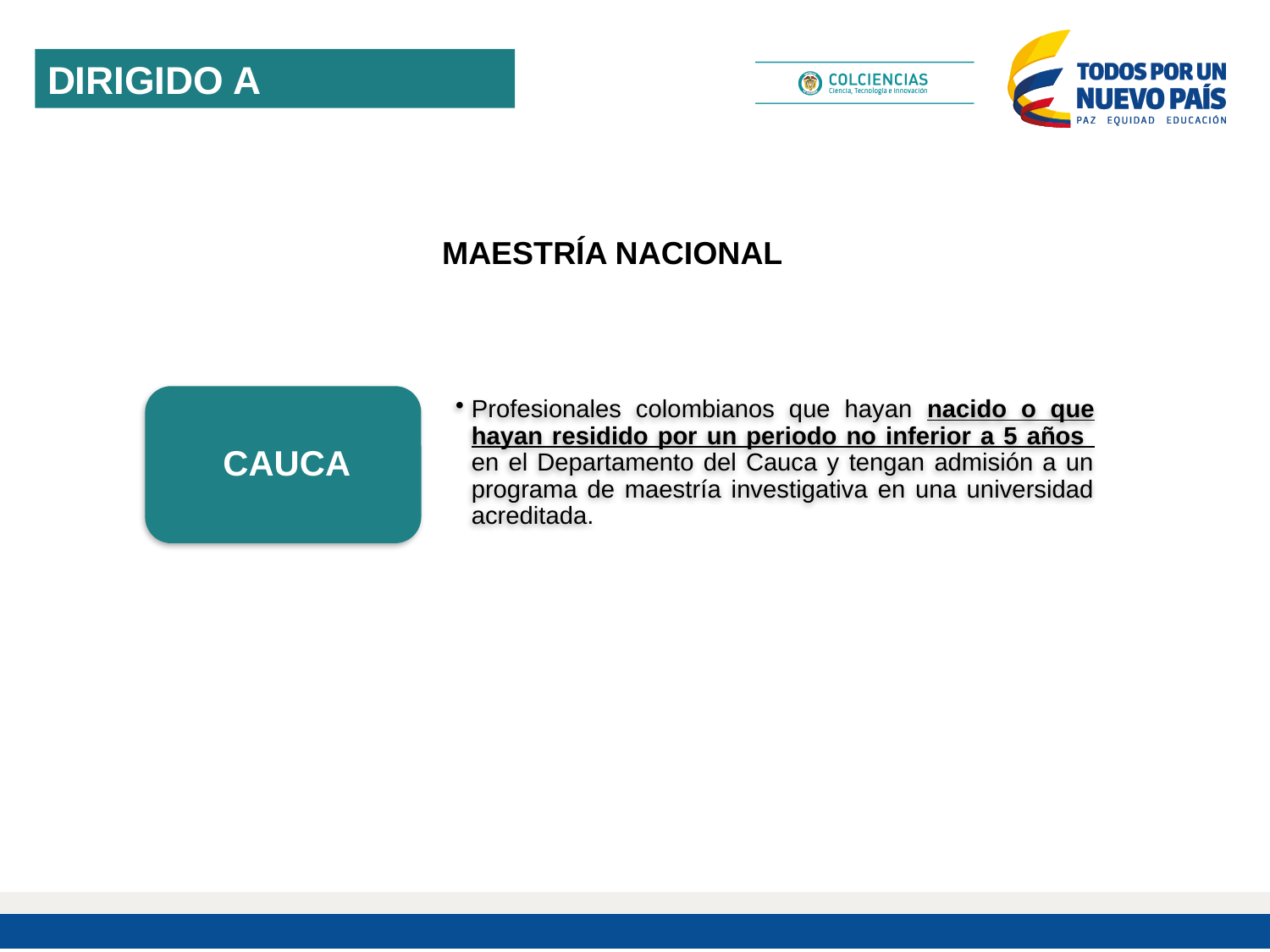

DIRIGIDO A
MAESTRÍA NACIONAL
Profesionales colombianos que hayan nacido o que hayan residido por un periodo no inferior a 5 años  en el Departamento del Cauca y tengan admisión a un programa de maestría investigativa en una universidad acreditada.
CAUCA